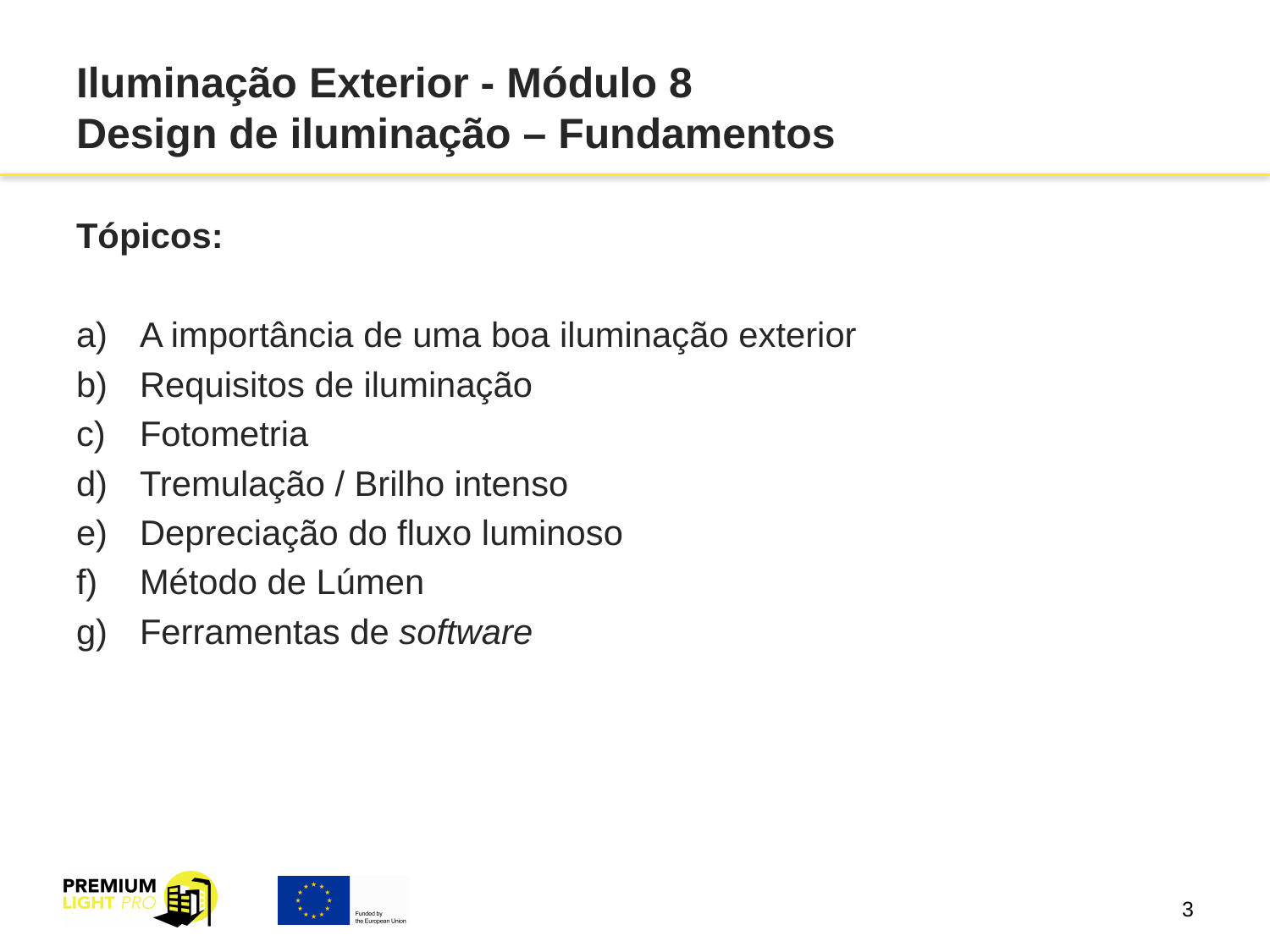

# Iluminação Exterior - Módulo 8 Design de iluminação – Fundamentos
Tópicos:

A importância de uma boa iluminação exterior
Requisitos de iluminação
Fotometria
Tremulação / Brilho intenso
Depreciação do fluxo luminoso
Método de Lúmen
Ferramentas de software